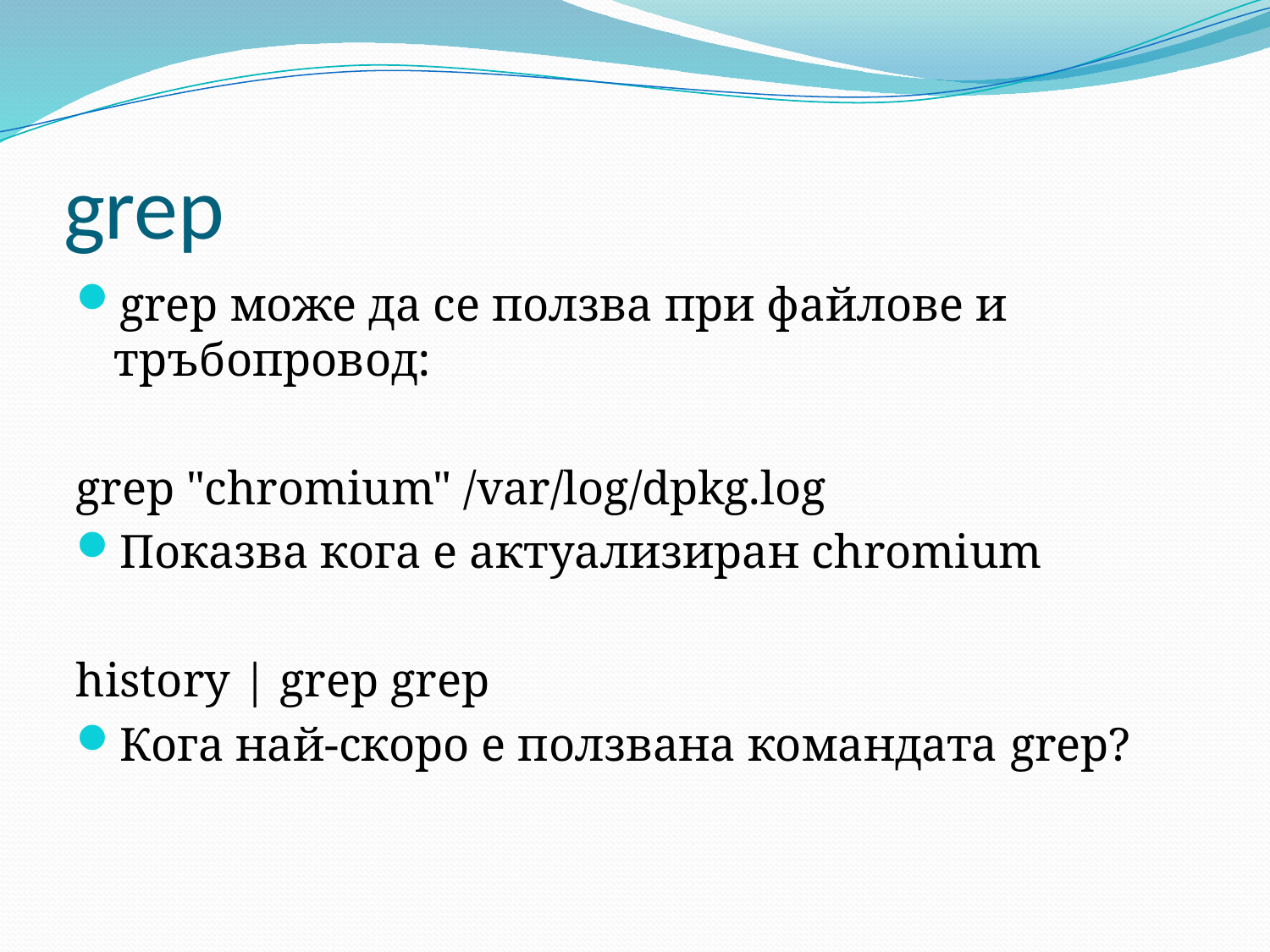

# grep
grep може да се ползва при файлове и тръбопровод:

grep "chromium" /var/log/dpkg.log
Показва кога е актуализиран chromium

history | grep grep
Кога най-скоро е ползвана командата grep?